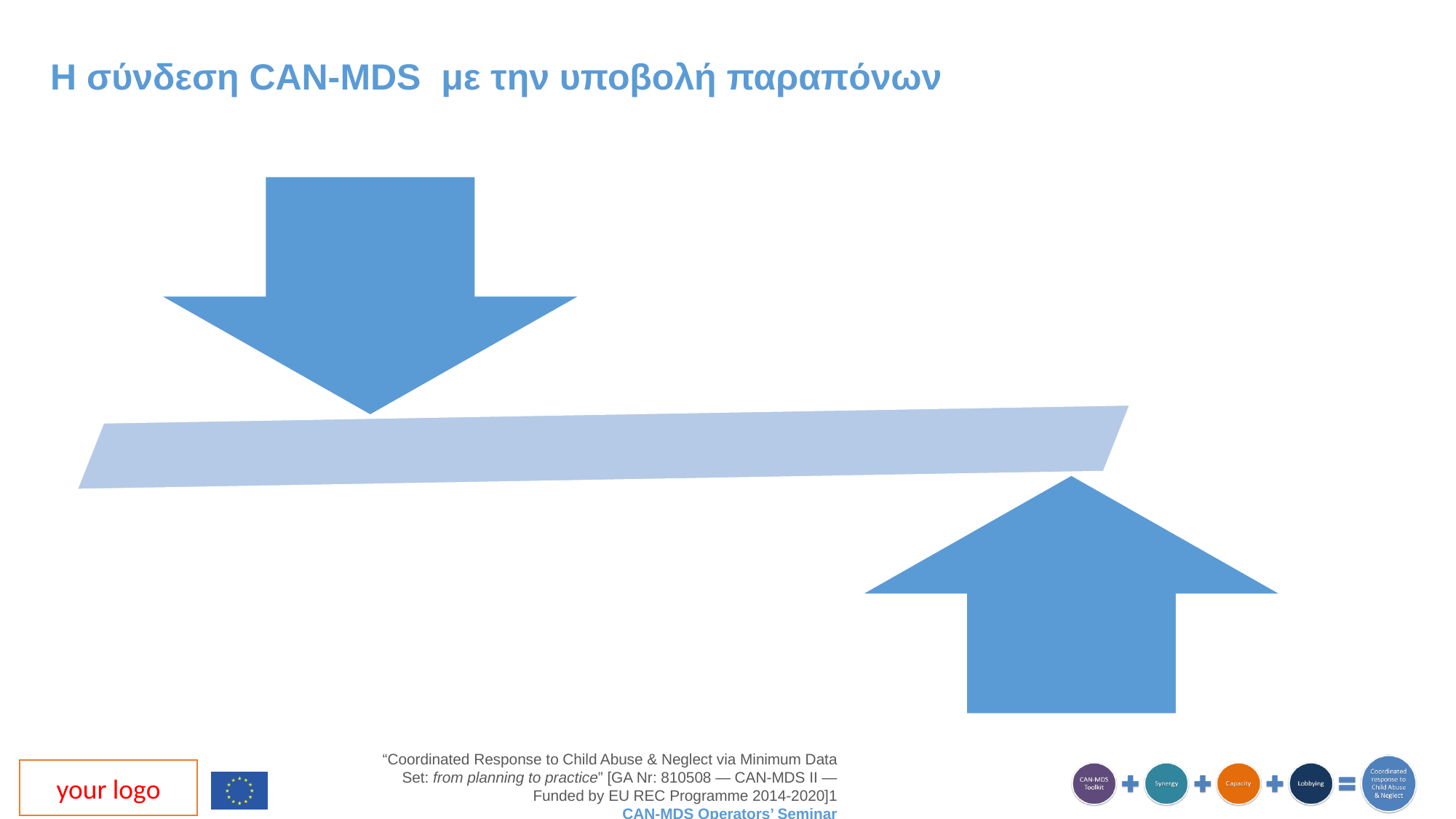

Η σύνδεση CAN-MDS  με την υποβολή παραπόνων